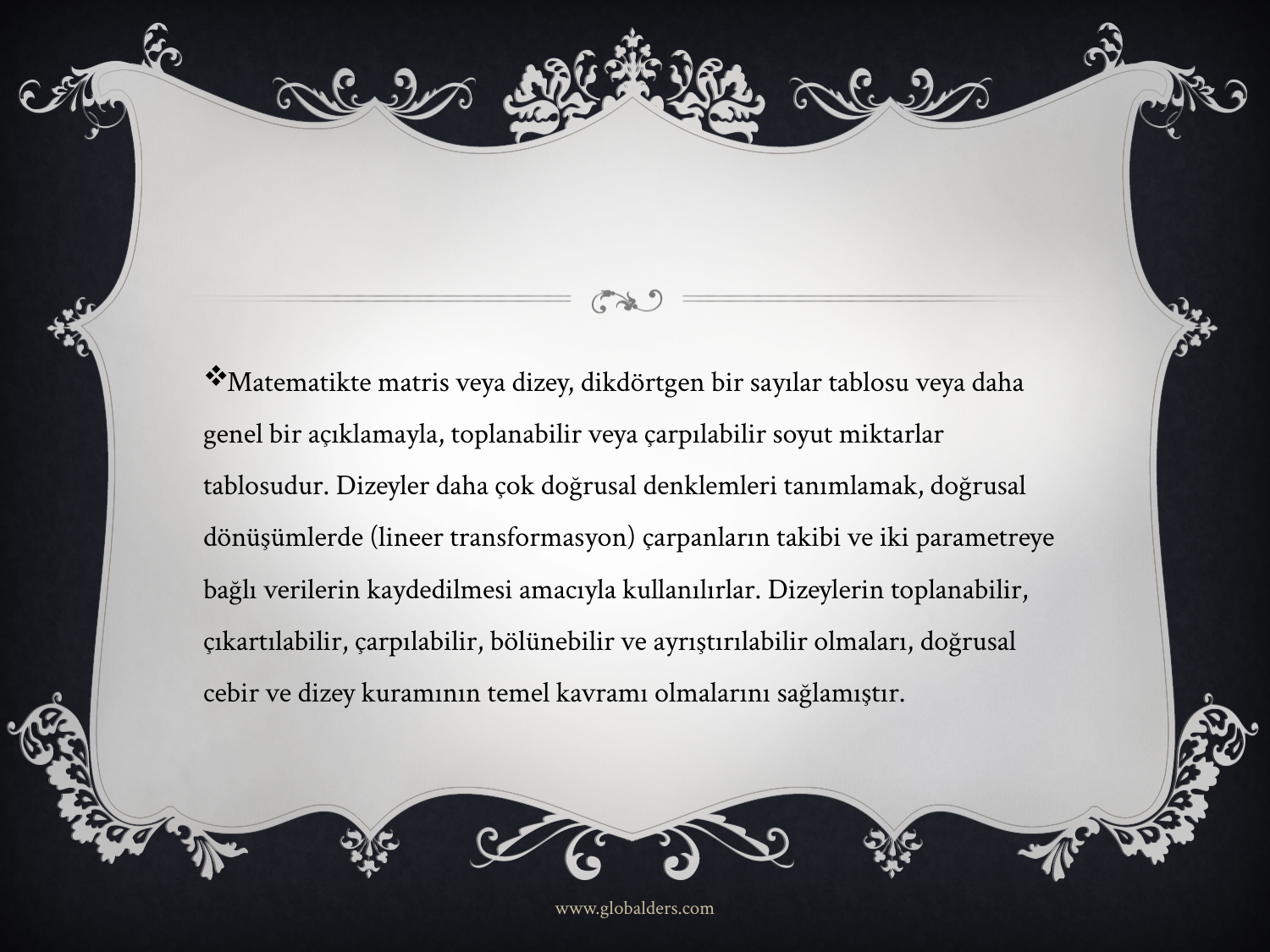

Matematikte matris veya dizey, dikdörtgen bir sayılar tablosu veya daha genel bir açıklamayla, toplanabilir veya çarpılabilir soyut miktarlar tablosudur. Dizeyler daha çok doğrusal denklemleri tanımlamak, doğrusal dönüşümlerde (lineer transformasyon) çarpanların takibi ve iki parametreye bağlı verilerin kaydedilmesi amacıyla kullanılırlar. Dizeylerin toplanabilir, çıkartılabilir, çarpılabilir, bölünebilir ve ayrıştırılabilir olmaları, doğrusal cebir ve dizey kuramının temel kavramı olmalarını sağlamıştır.
www.globalders.com